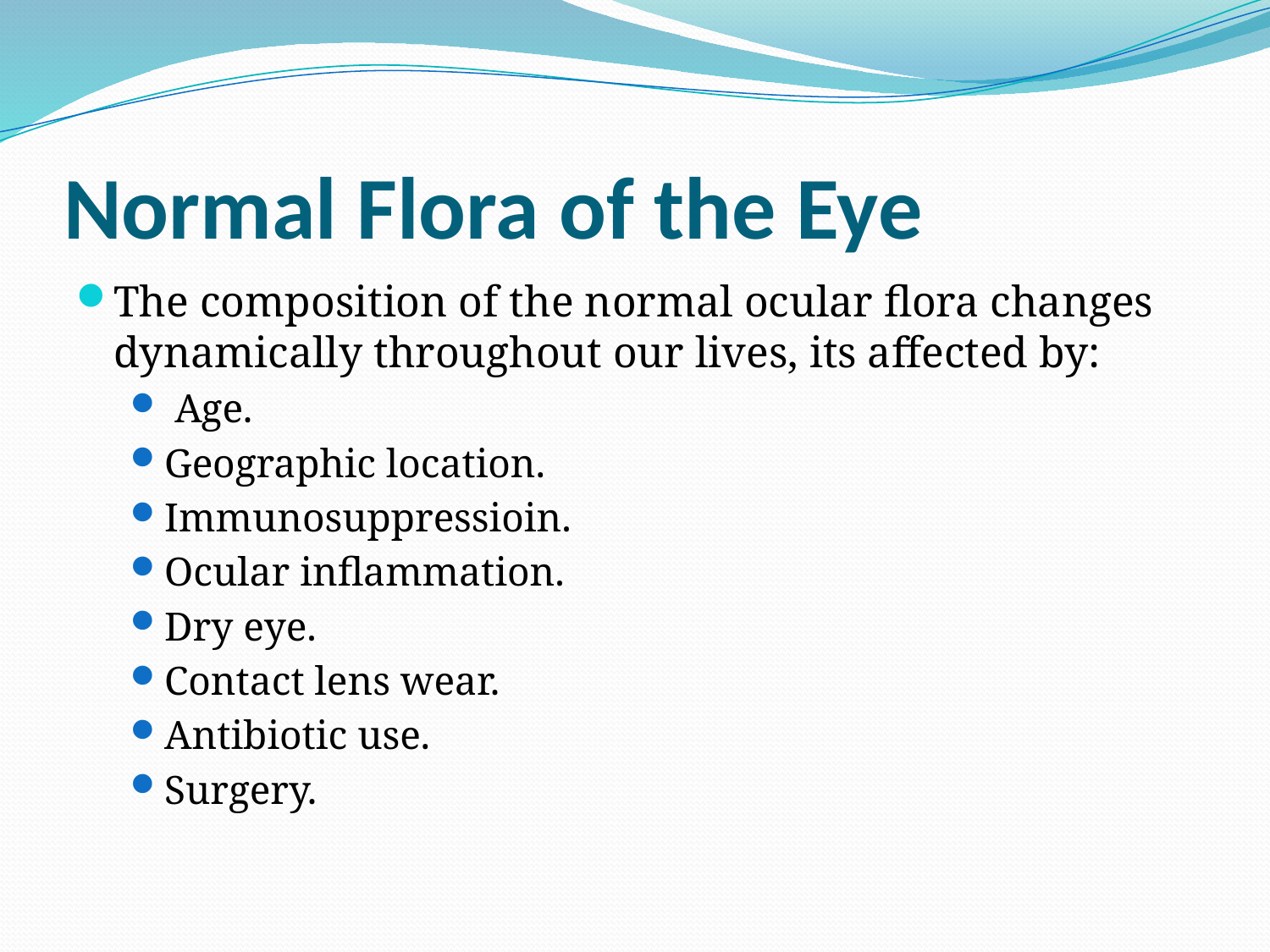

# Normal Flora of the Eye
The composition of the normal ocular flora changes dynamically throughout our lives, its affected by:
 Age.
Geographic location.
Immunosuppressioin.
Ocular inflammation.
Dry eye.
Contact lens wear.
Antibiotic use.
Surgery.